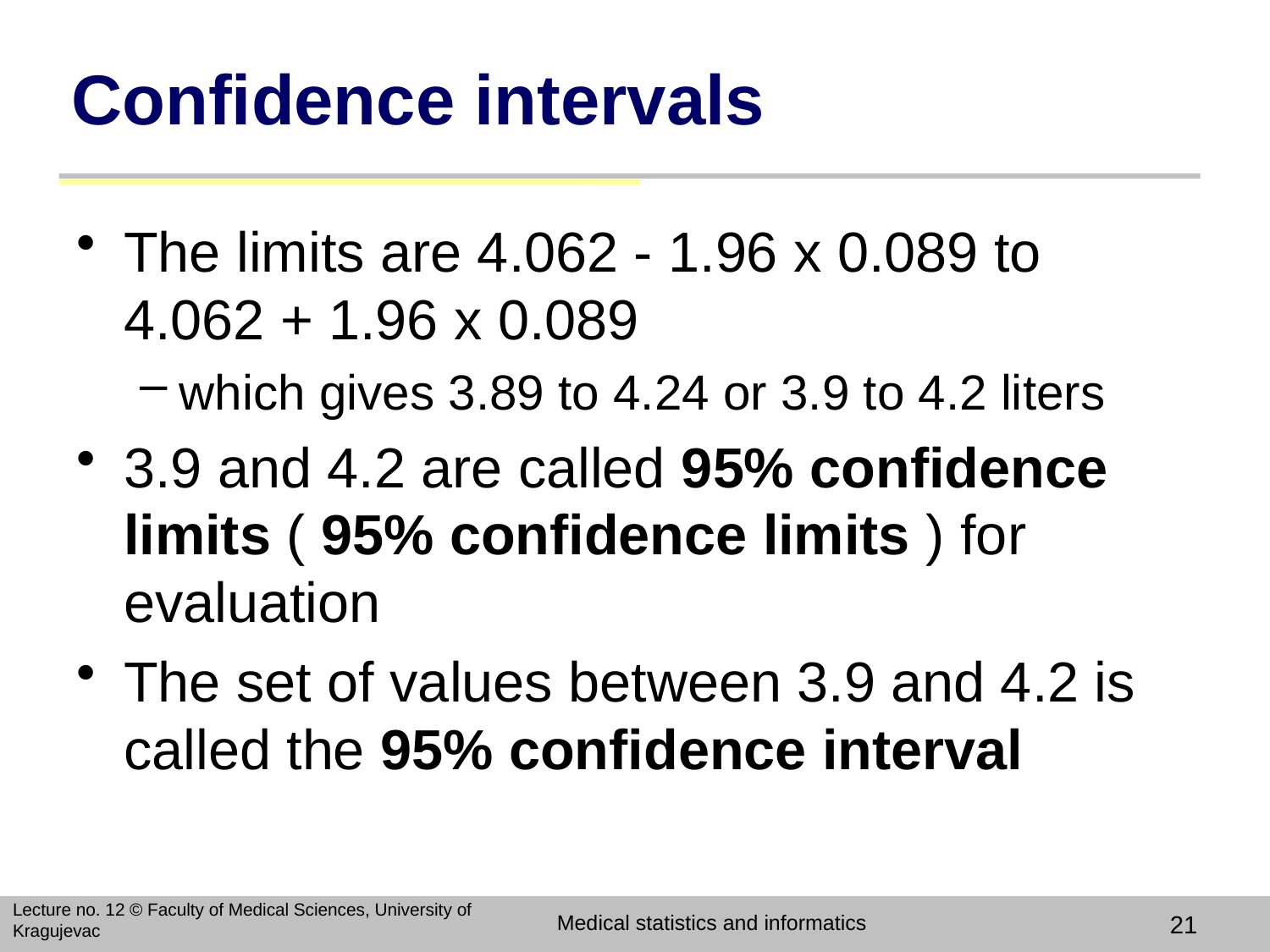

# Confidence intervals
The limits are 4.062 - 1.96 x 0.089 to 4.062 + 1.96 x 0.089
which gives 3.89 to 4.24 or 3.9 to 4.2 liters
3.9 and 4.2 are called 95% confidence limits ( 95% confidence limits ) for evaluation
The set of values between 3.9 and 4.2 is called the 95% confidence interval

Lecture no. 12 © Faculty of Medical Sciences, University of Kragujevac
Medical statistics and informatics
21